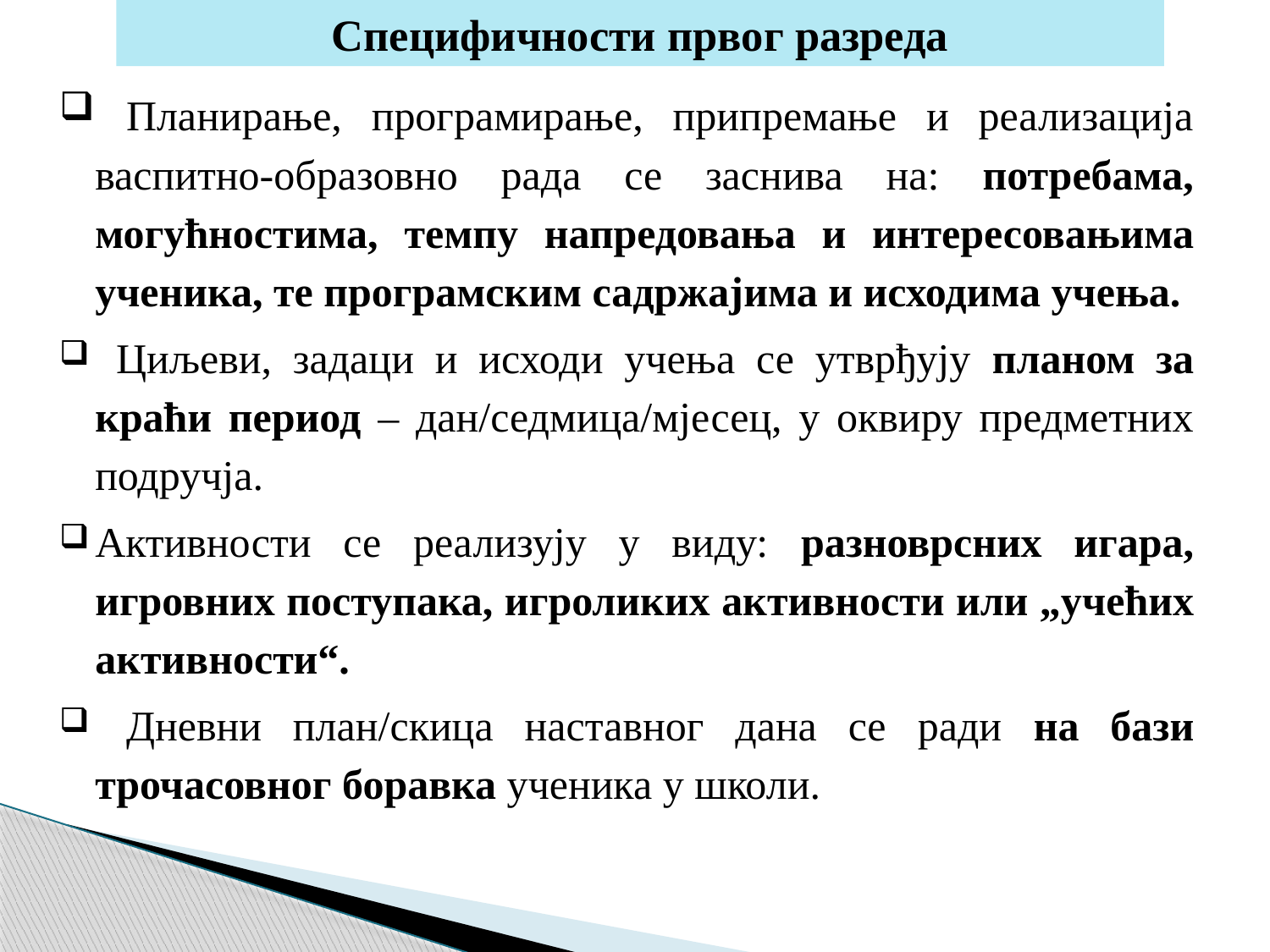

# Специфичности првог разреда
 Планирање, програмирање, припремање и реализација васпитно-образовно рада се заснива на: потребама, могућностима, темпу напредовања и интересовањима ученика, те програмским садржајима и исходима учења.
 Циљеви, задаци и исходи учења се утврђују планом за краћи период – дан/седмица/мјесец, у оквиру предметних подручја.
Активности се реализују у виду: разноврсних игара, игровних поступака, игроликих активности или „учећих активности“.
 Дневни план/скица наставног дана се ради на бази трочасовног боравка ученика у школи.